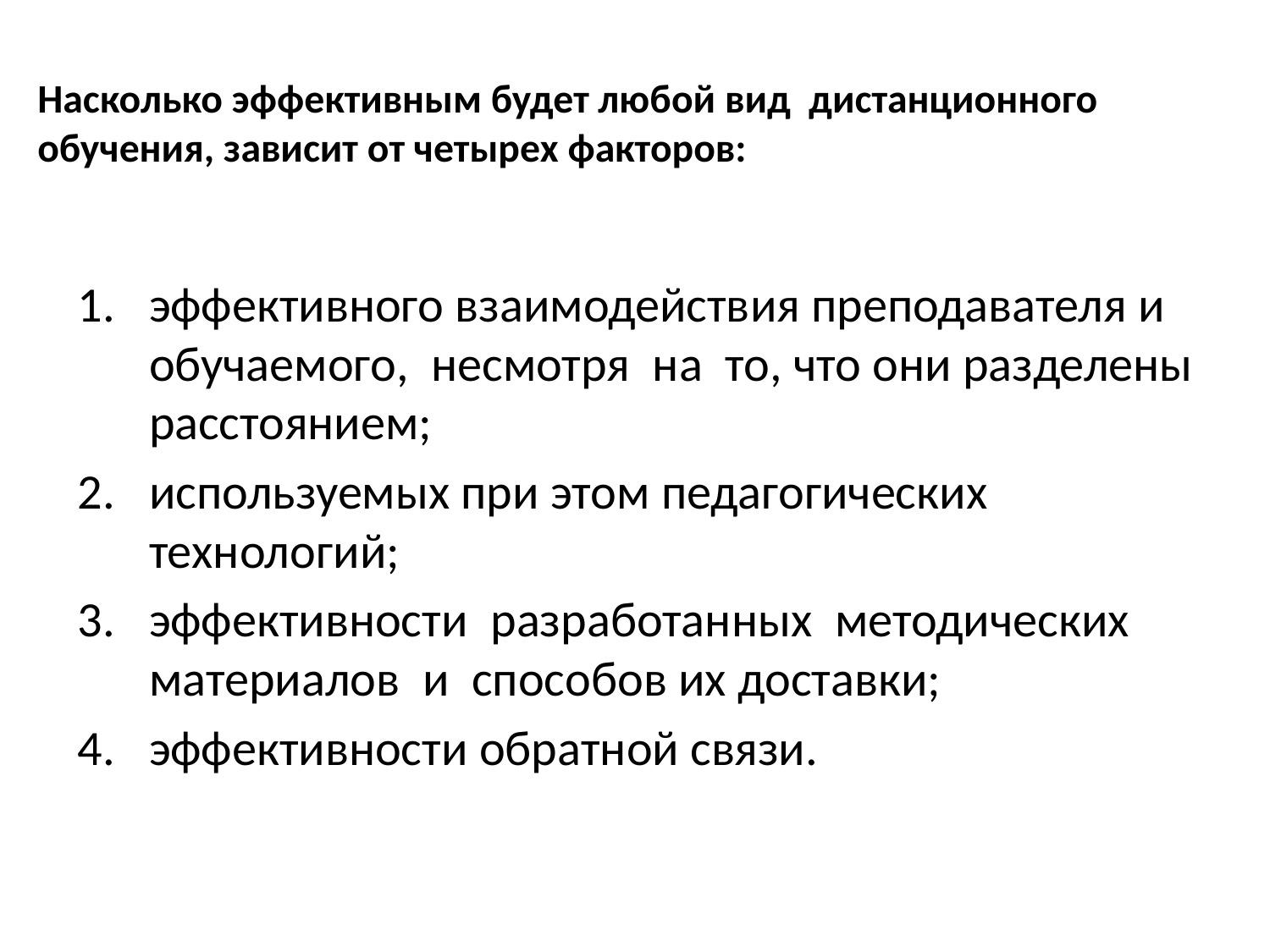

# Насколько эффективным будет любой вид  дистанционного  обучения, зависит от четырех факторов:
эффективного взаимодействия преподавателя и обучаемого,  несмотря  на  то, что они разделены расстоянием;
используемых при этом педагогических технологий;
эффективности  разработанных  методических    материалов  и  способов их доставки;
эффективности обратной связи.